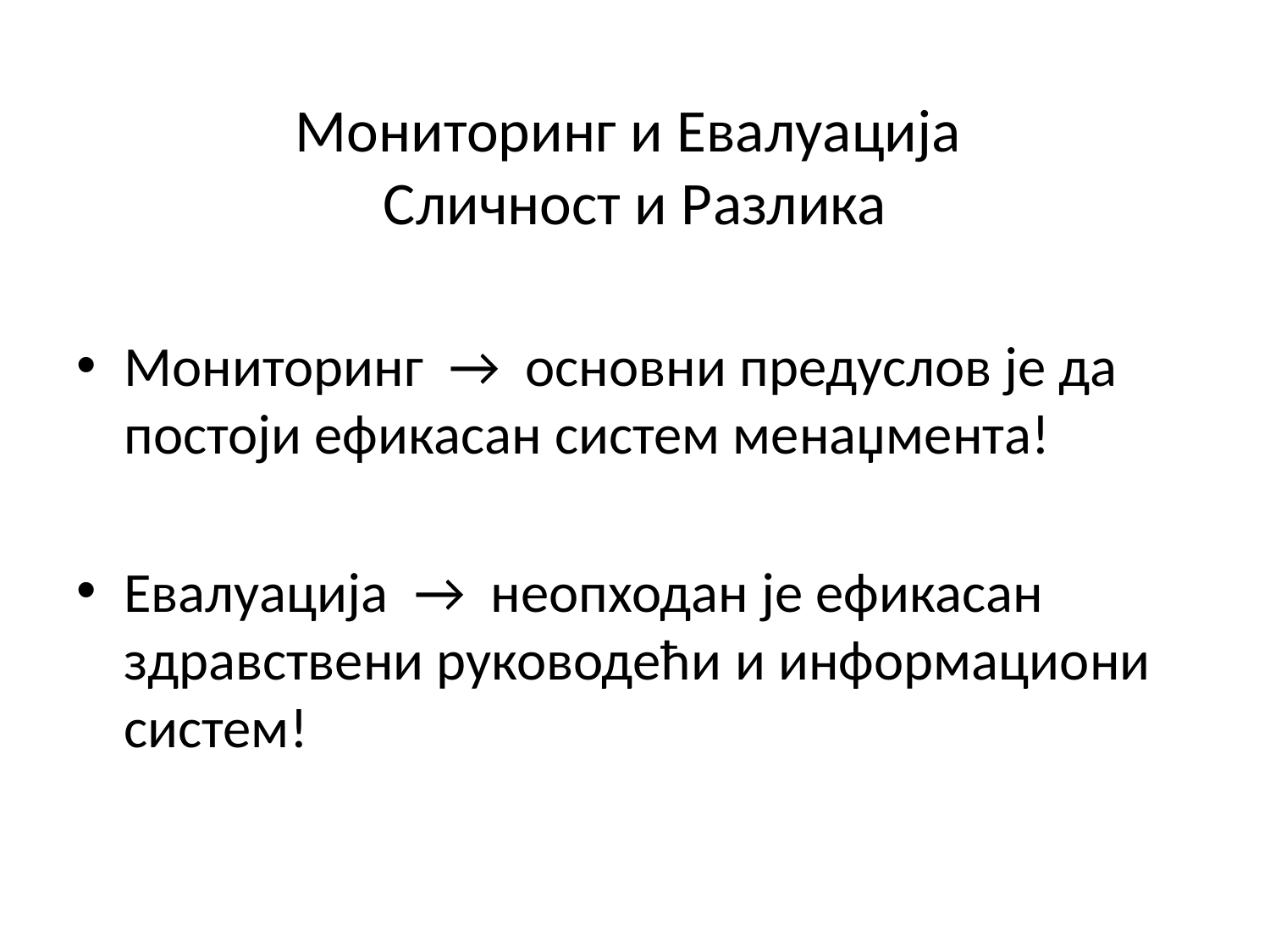

# Мониторинг и Евалуација Сличност и Разлика
Мониторинг  →  основни предуслов је да постоји ефикасан систем менаџмента!

Евалуација  →  неопходан је ефикасан здравствени руководећи и информациони систем!